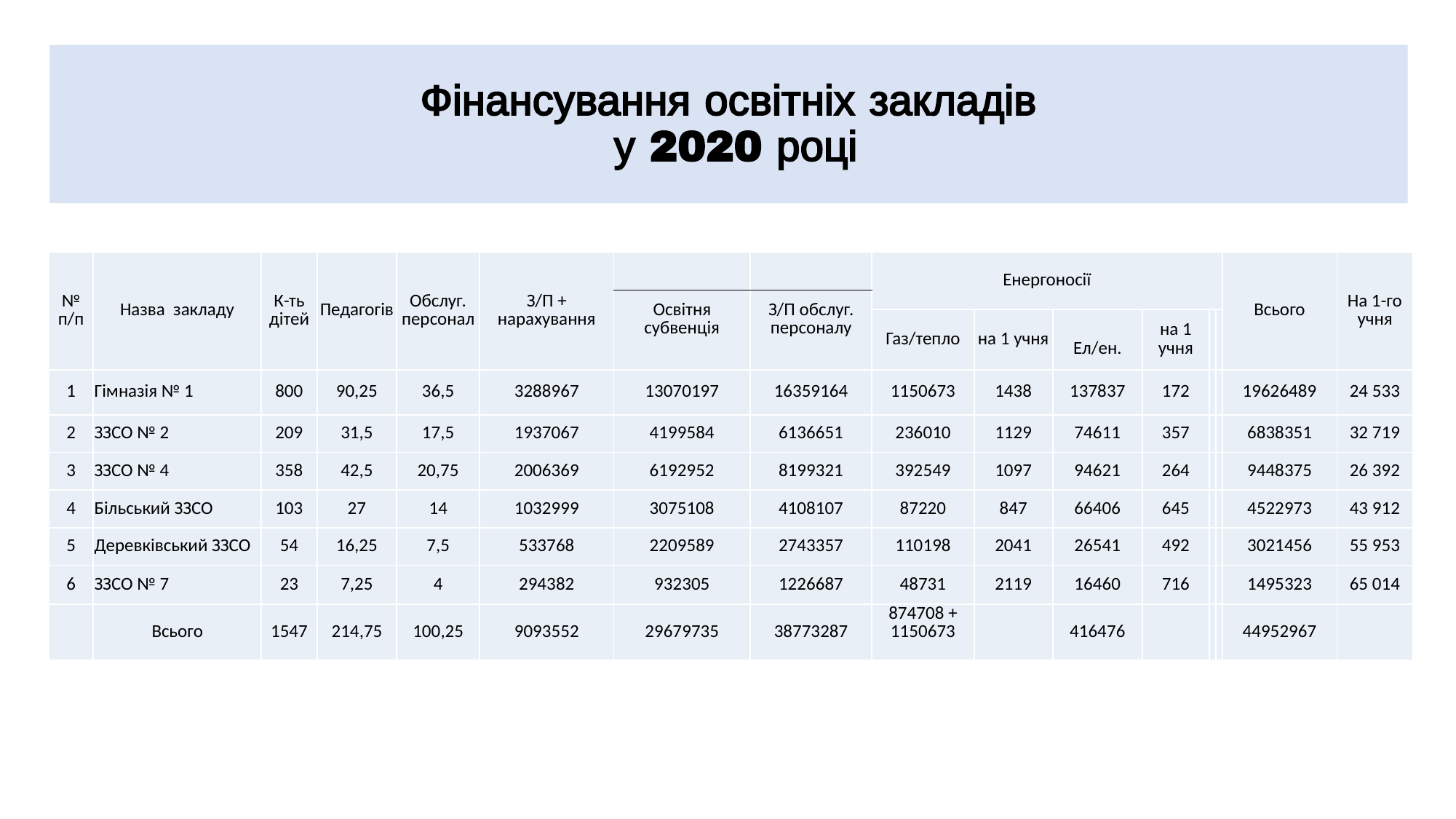

# Фінансування освітніх закладів у 2020 році
| № п/п | Назва закладу | К-ть дітей | Педагогів | Обслуг. персонал | З/П + нарахування |  |  | Енергоносії |  |  |  |  |  | Всього | На 1-го учня |
| --- | --- | --- | --- | --- | --- | --- | --- | --- | --- | --- | --- | --- | --- | --- | --- |
|  |  |  |  |  |  | Освітня субвенція | З/П обслуг. персоналу |  |  |  |  |  |  |  |  |
|  |  |  |  |  |  |  |  | Газ/тепло | на 1 учня | Ел/ен. | на 1 учня |  |  |  |  |
| 1 | Гімназія № 1 | 800 | 90,25 | 36,5 | 3288967 | 13070197 | 16359164 | 1150673 | 1438 | 137837 | 172 |  |  | 19626489 | 24 533 |
| 2 | ЗЗСО № 2 | 209 | 31,5 | 17,5 | 1937067 | 4199584 | 6136651 | 236010 | 1129 | 74611 | 357 |  |  | 6838351 | 32 719 |
| 3 | ЗЗСО № 4 | 358 | 42,5 | 20,75 | 2006369 | 6192952 | 8199321 | 392549 | 1097 | 94621 | 264 |  |  | 9448375 | 26 392 |
| 4 | Більський ЗЗСО | 103 | 27 | 14 | 1032999 | 3075108 | 4108107 | 87220 | 847 | 66406 | 645 |  |  | 4522973 | 43 912 |
| 5 | Деревківський ЗЗСО | 54 | 16,25 | 7,5 | 533768 | 2209589 | 2743357 | 110198 | 2041 | 26541 | 492 |  |  | 3021456 | 55 953 |
| 6 | ЗЗСО № 7 | 23 | 7,25 | 4 | 294382 | 932305 | 1226687 | 48731 | 2119 | 16460 | 716 |  |  | 1495323 | 65 014 |
|  | Всього | 1547 | 214,75 | 100,25 | 9093552 | 29679735 | 38773287 | 874708 + 1150673 |  | 416476 |  |  |  | 44952967 |  |